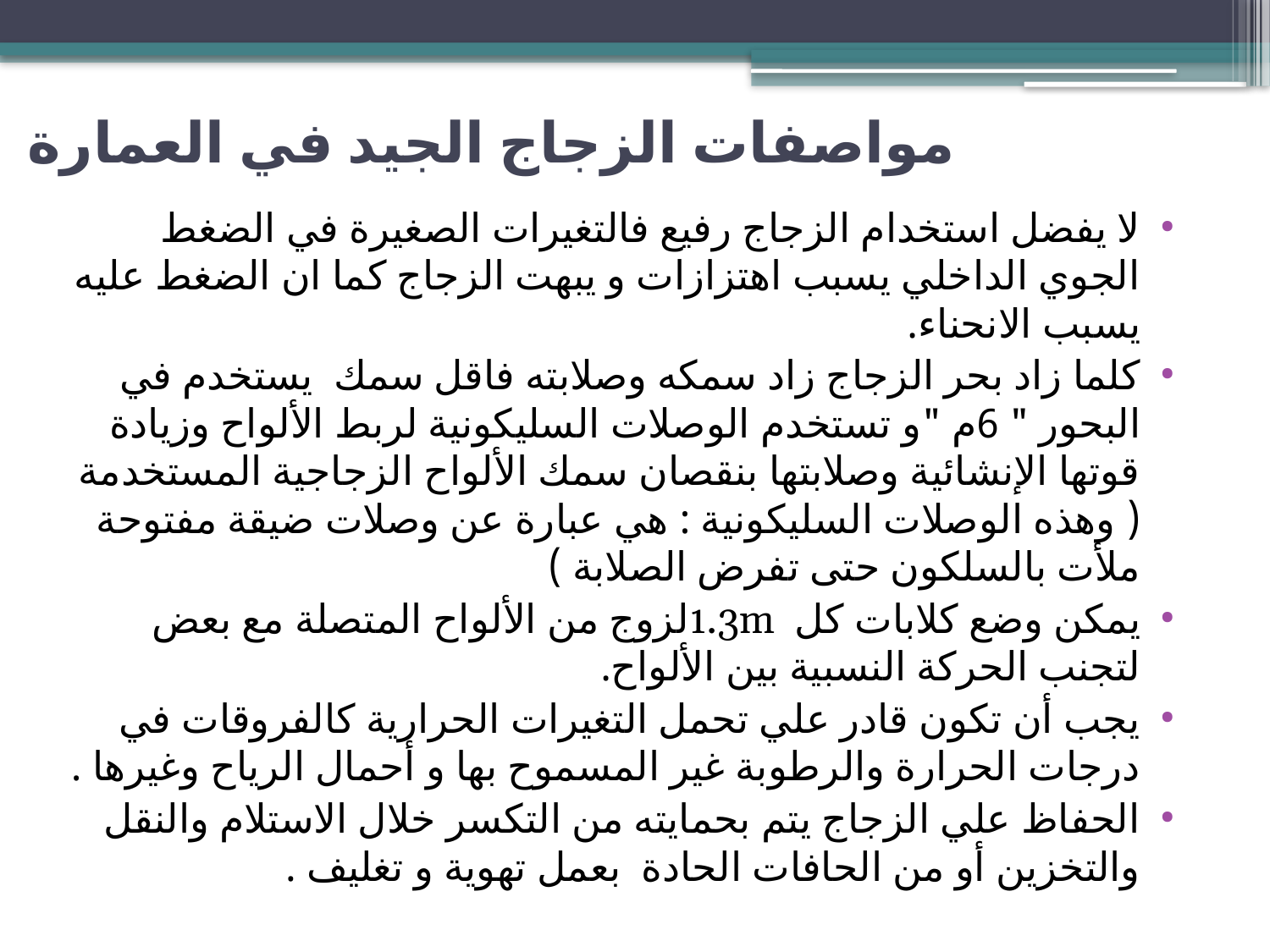

# مواصفات الزجاج الجيد في العمارة
لا يفضل استخدام الزجاج رفيع فالتغيرات الصغيرة في الضغط الجوي الداخلي يسبب اهتزازات و يبهت الزجاج كما ان الضغط عليه يسبب الانحناء.
كلما زاد بحر الزجاج زاد سمكه وصلابته فاقل سمك  يستخدم في البحور " 6م "و تستخدم الوصلات السليكونية لربط الألواح وزيادة قوتها الإنشائية وصلابتها بنقصان سمك الألواح الزجاجية المستخدمة ( وهذه الوصلات السليكونية : هي عبارة عن وصلات ضيقة مفتوحة ملأت بالسلكون حتى تفرض الصلابة )
يمكن وضع كلابات كل  1.3mلزوج من الألواح المتصلة مع بعض لتجنب الحركة النسبية بين الألواح.
يجب أن تكون قادر علي تحمل التغيرات الحرارية كالفروقات في درجات الحرارة والرطوبة غير المسموح بها و أحمال الرياح وغيرها .
الحفاظ علي الزجاج يتم بحمايته من التكسر خلال الاستلام والنقل والتخزين أو من الحافات الحادة  بعمل تهوية و تغليف .